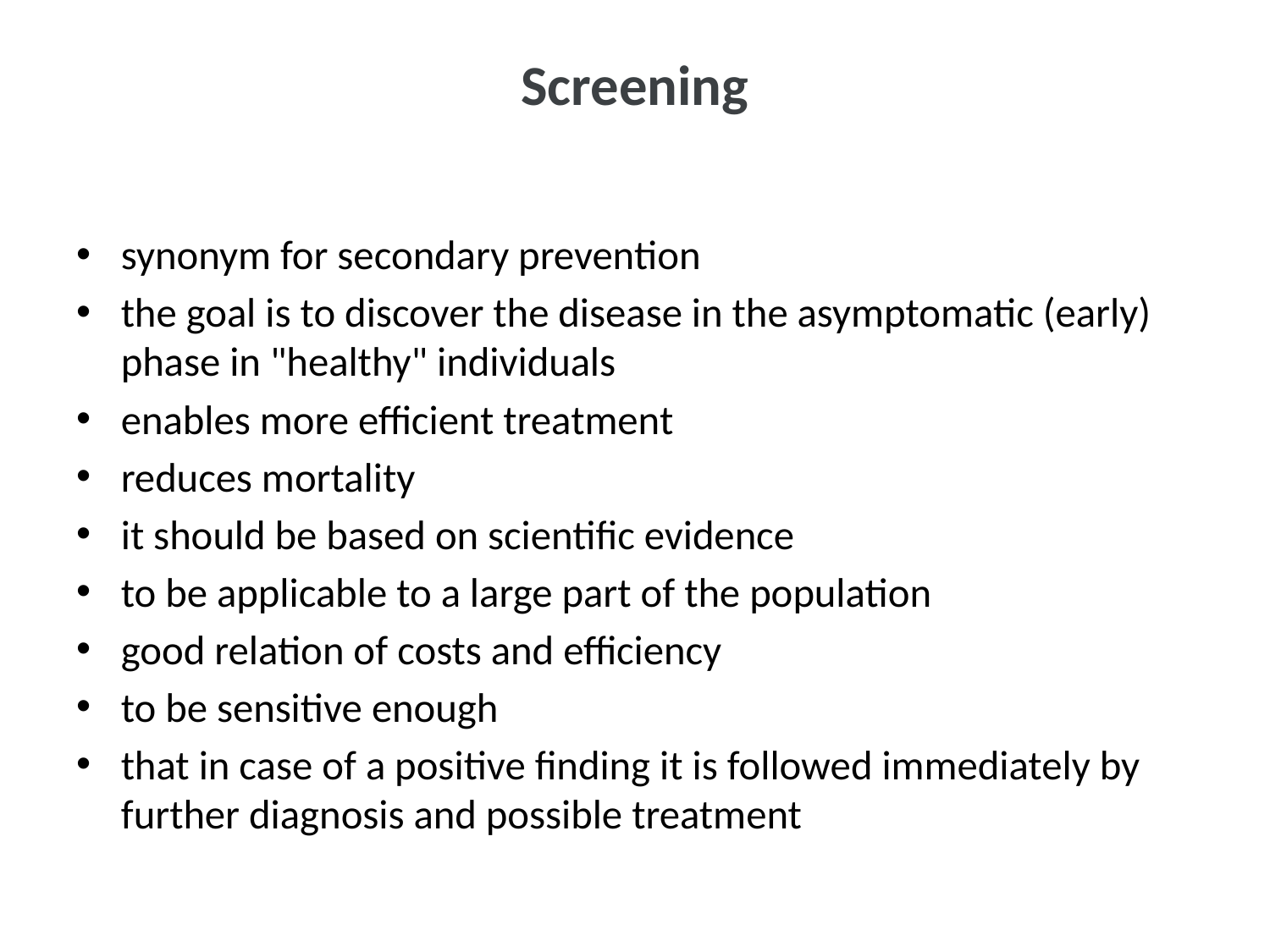

# Screening
synonym for secondary prevention
the goal is to discover the disease in the asymptomatic (early) phase in "healthy" individuals
enables more efficient treatment
reduces mortality
it should be based on scientific evidence
to be applicable to a large part of the population
good relation of costs and efficiency
to be sensitive enough
that in case of a positive finding it is followed immediately by further diagnosis and possible treatment